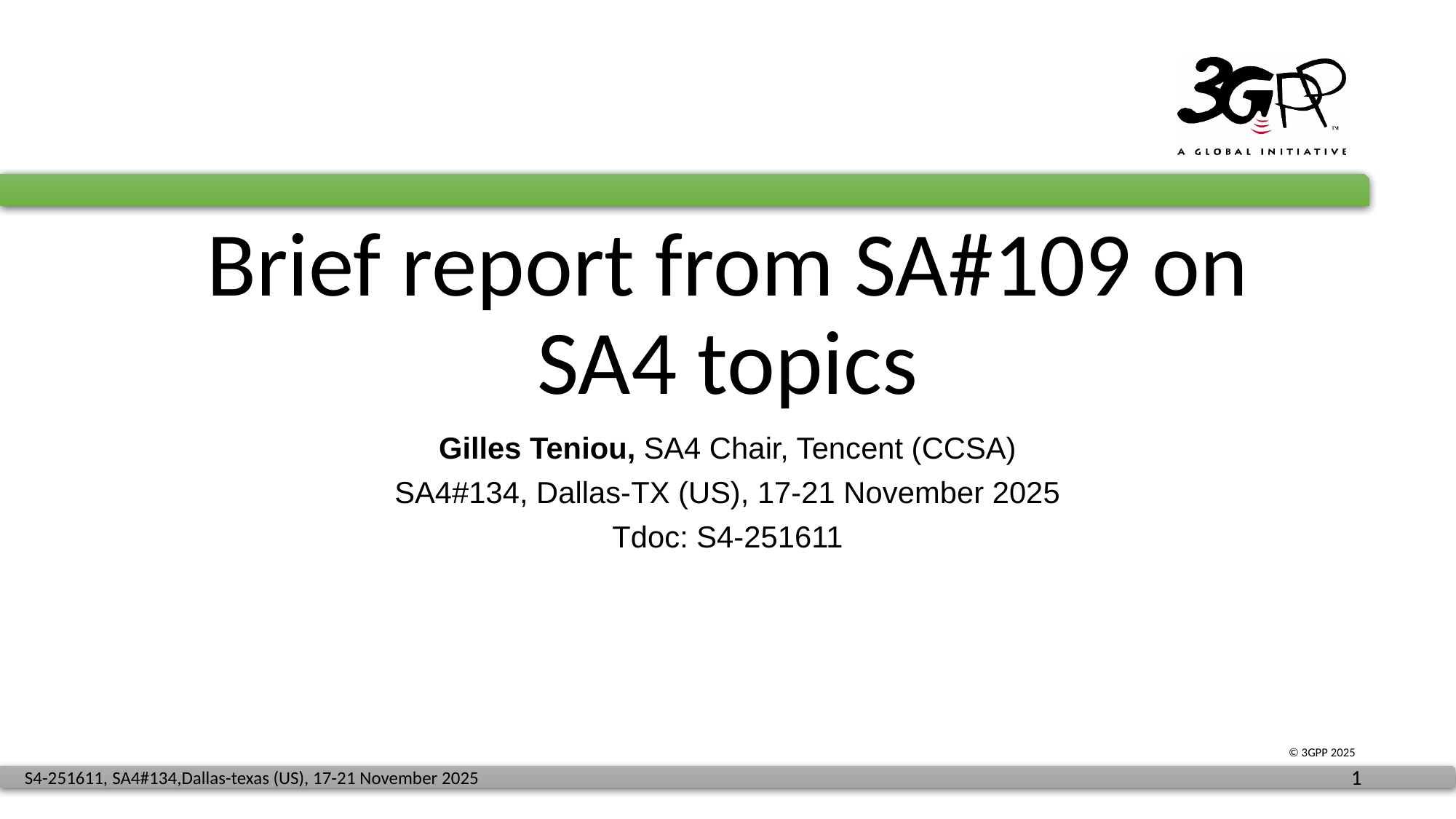

# Brief report from SA#109 on SA4 topics
Gilles Teniou, SA4 Chair, Tencent (CCSA)
SA4#134, Dallas-TX (US), 17-21 November 2025
Tdoc: S4-251611